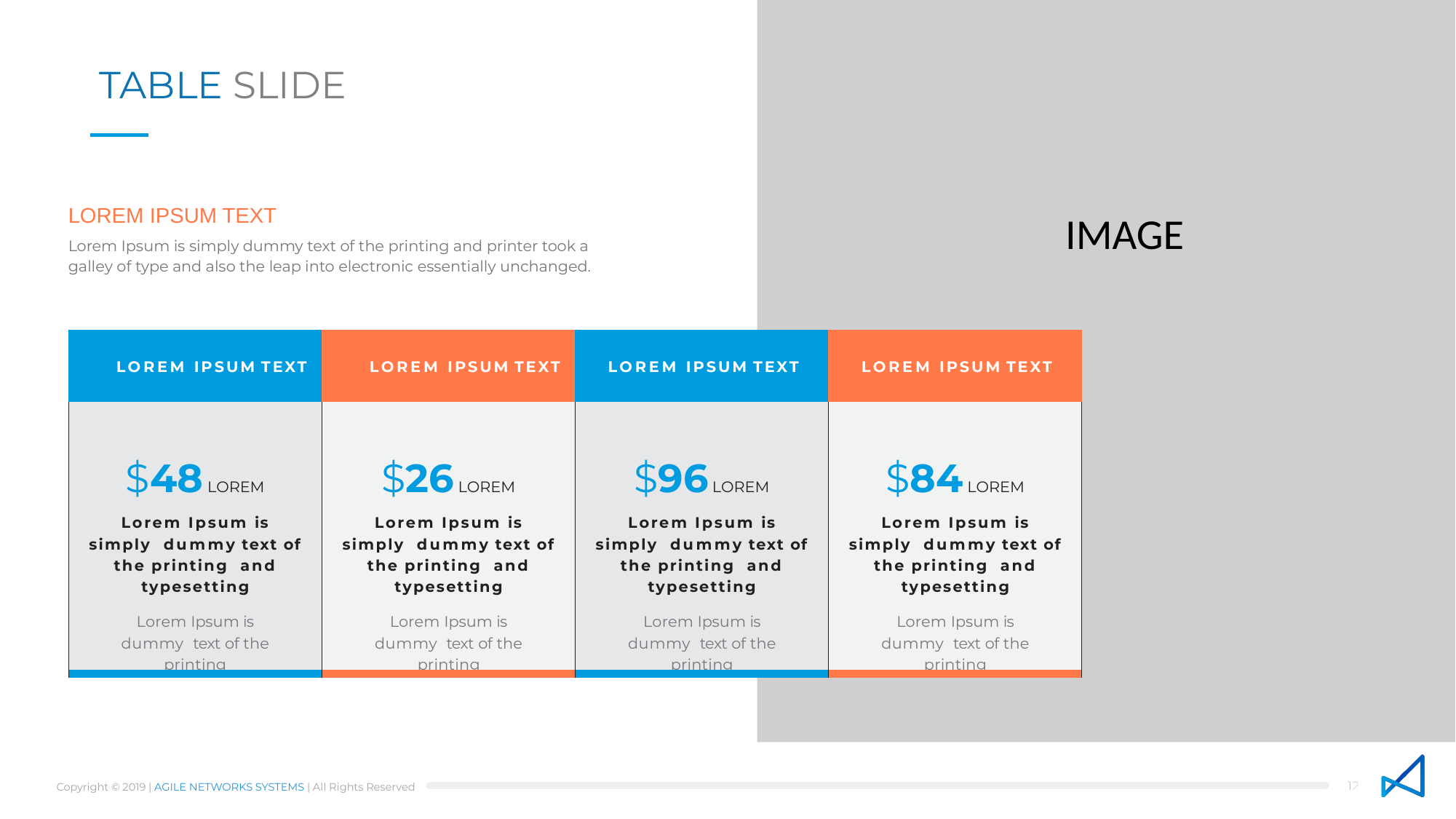

# TABLE SLIDE
LOREM IPSUM TEXT
Lorem Ipsum is simply dummy text of the printing and printer took a  galley of type and also the leap into electronic essentially unchanged.
IMAGE
| LOREM IPSUM TEXT | LOREM IPSUM TEXT | LOREM IPSUM TEXT | LOREM IPSUM TEXT |
| --- | --- | --- | --- |
| $48LOREM Lorem Ipsum is simply dummy text of the printing and typesetting Lorem Ipsum is dummy text of the printing | $26LOREM Lorem Ipsum is simply dummy text of the printing and typesetting Lorem Ipsum is dummy text of the printing | $96LOREM Lorem Ipsum is simply dummy text of the printing and typesetting Lorem Ipsum is dummy text of the printing | $84LOREM Lorem Ipsum is simply dummy text of the printing and typesetting Lorem Ipsum is dummy text of the printing |

12
12